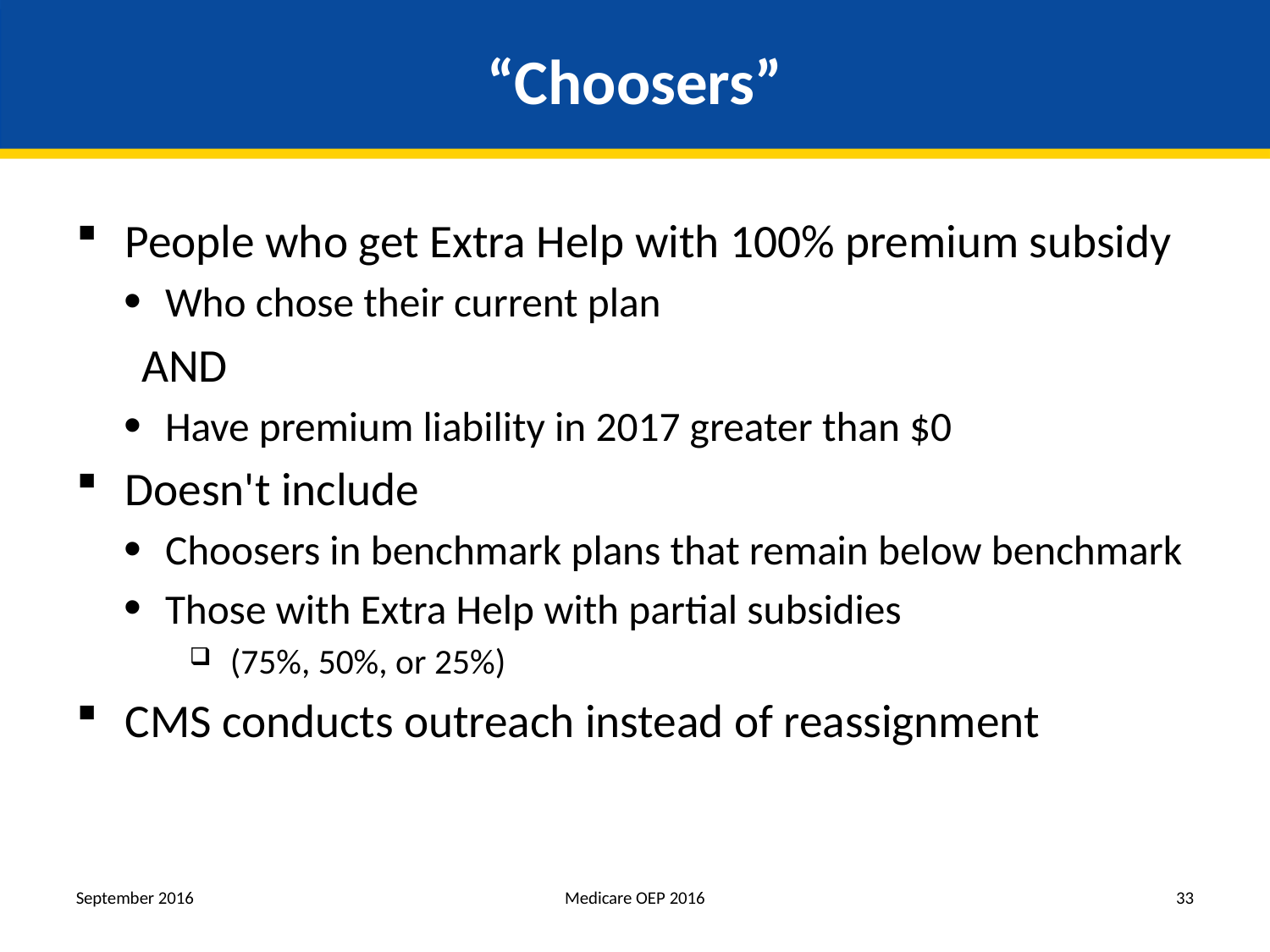

# “Choosers”
People who get Extra Help with 100% premium subsidy
Who chose their current plan
AND
Have premium liability in 2017 greater than $0
Doesn't include
Choosers in benchmark plans that remain below benchmark
Those with Extra Help with partial subsidies
 (75%, 50%, or 25%)
CMS conducts outreach instead of reassignment

September 2016
Medicare OEP 2016
33